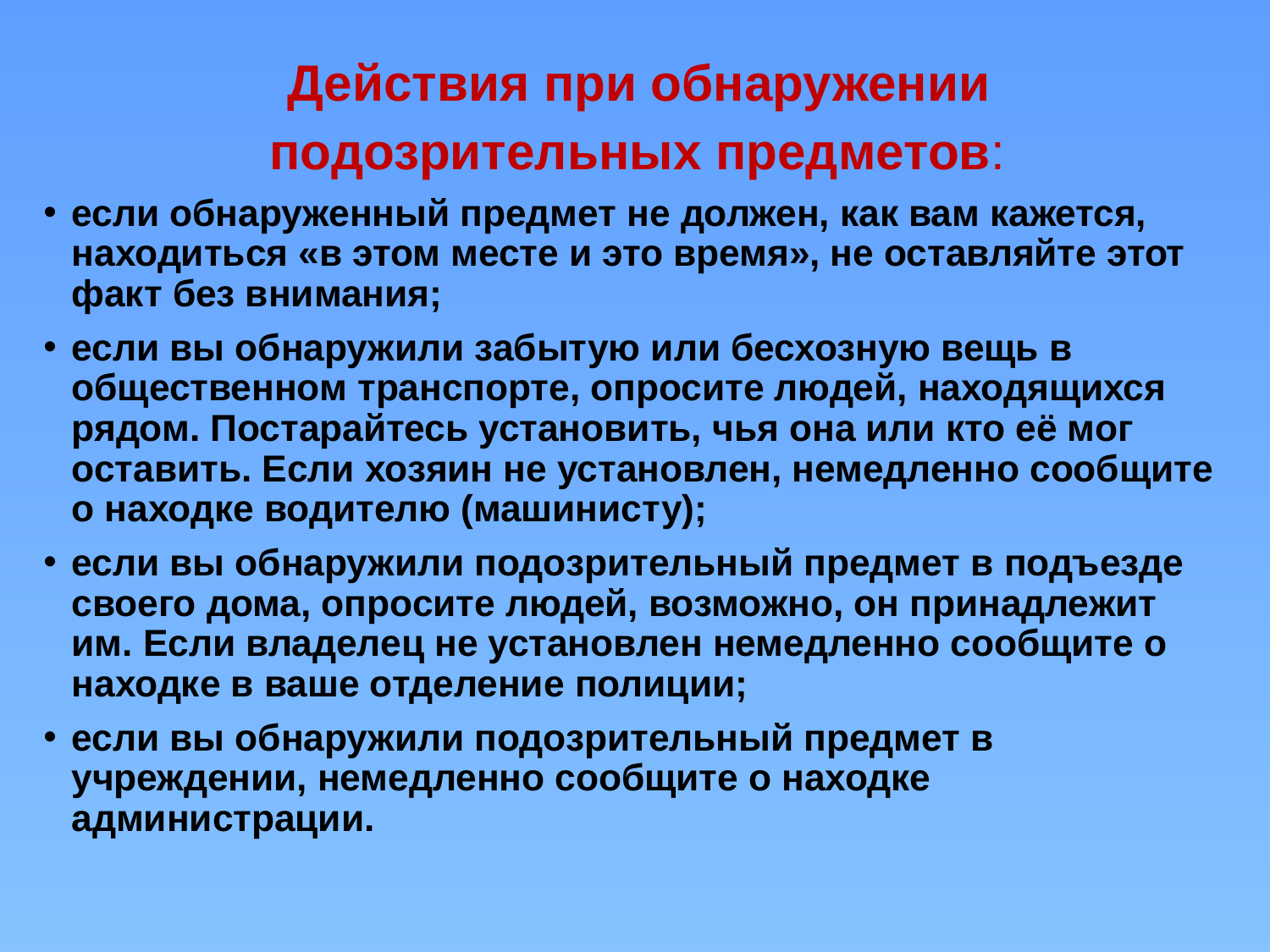

# Действия при обнаружении
 подозрительных предметов:
если обнаруженный предмет не должен, как вам кажется, находиться «в этом месте и это время», не оставляйте этот факт без внимания;
если вы обнаружили забытую или бесхозную вещь в общественном транспорте, опросите людей, находящихся рядом. Постарайтесь установить, чья она или кто её мог оставить. Если хозяин не установлен, немедленно сообщите о находке водителю (машинисту);
если вы обнаружили подозрительный предмет в подъезде своего дома, опросите людей, возможно, он принадлежит им. Если владелец не установлен немедленно сообщите о находке в ваше отделение полиции;
если вы обнаружили подозрительный предмет в учреждении, немедленно сообщите о находке администрации.